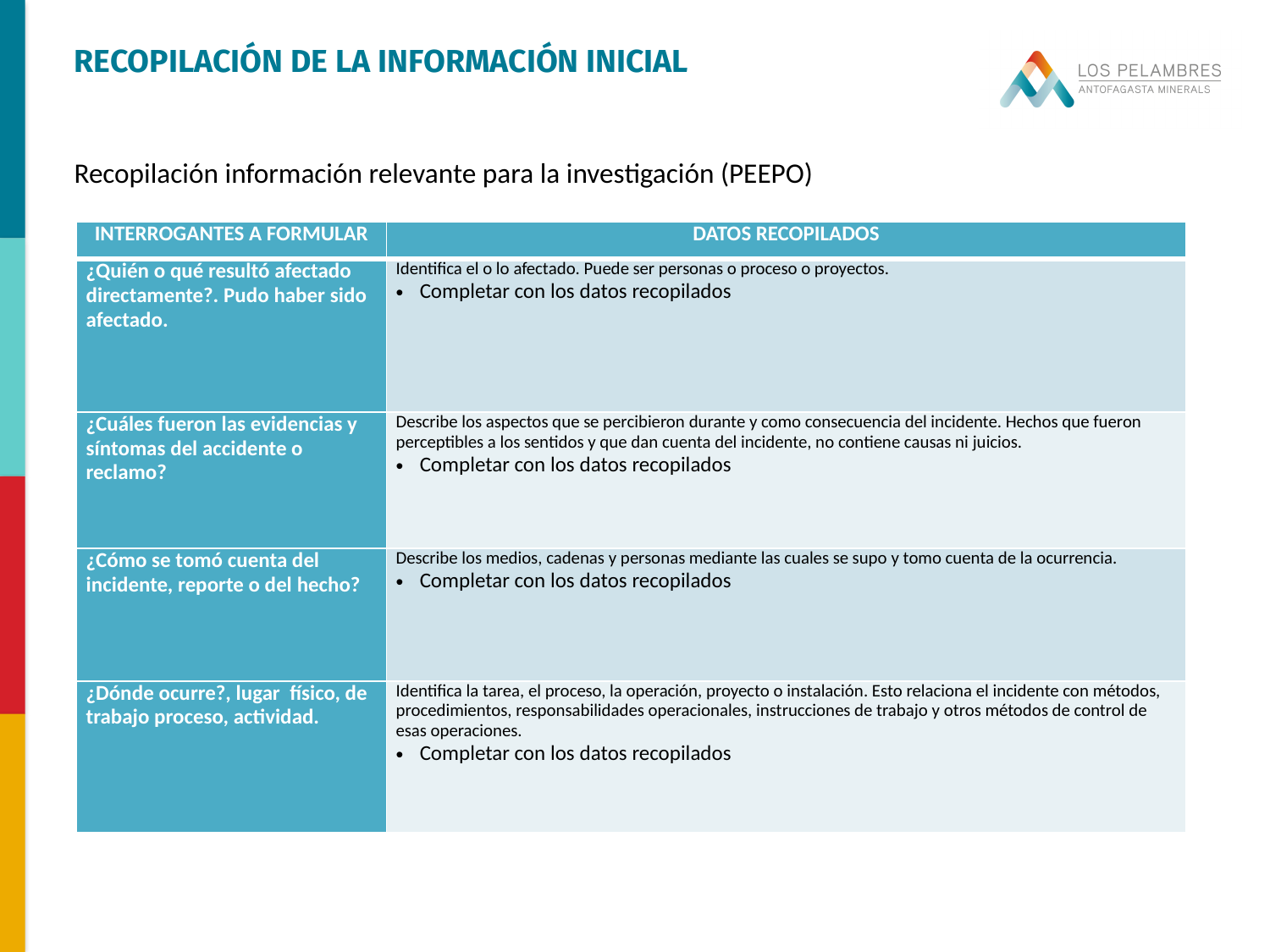

RECOPILACIÓN DE LA INFORMACIÓN INICIAL

Recopilación información relevante para la investigación (PEEPO)
| INTERROGANTES A FORMULAR | DATOS RECOPILADOS |
| --- | --- |
| ¿Quién o qué resultó afectado directamente?. Pudo haber sido afectado. | Identifica el o lo afectado. Puede ser personas o proceso o proyectos. Completar con los datos recopilados |
| ¿Cuáles fueron las evidencias y síntomas del accidente o reclamo? | Describe los aspectos que se percibieron durante y como consecuencia del incidente. Hechos que fueron perceptibles a los sentidos y que dan cuenta del incidente, no contiene causas ni juicios. Completar con los datos recopilados |
| ¿Cómo se tomó cuenta del incidente, reporte o del hecho? | Describe los medios, cadenas y personas mediante las cuales se supo y tomo cuenta de la ocurrencia. Completar con los datos recopilados |
| ¿Dónde ocurre?, lugar físico, de trabajo proceso, actividad. | Identifica la tarea, el proceso, la operación, proyecto o instalación. Esto relaciona el incidente con métodos, procedimientos, responsabilidades operacionales, instrucciones de trabajo y otros métodos de control de esas operaciones. Completar con los datos recopilados |